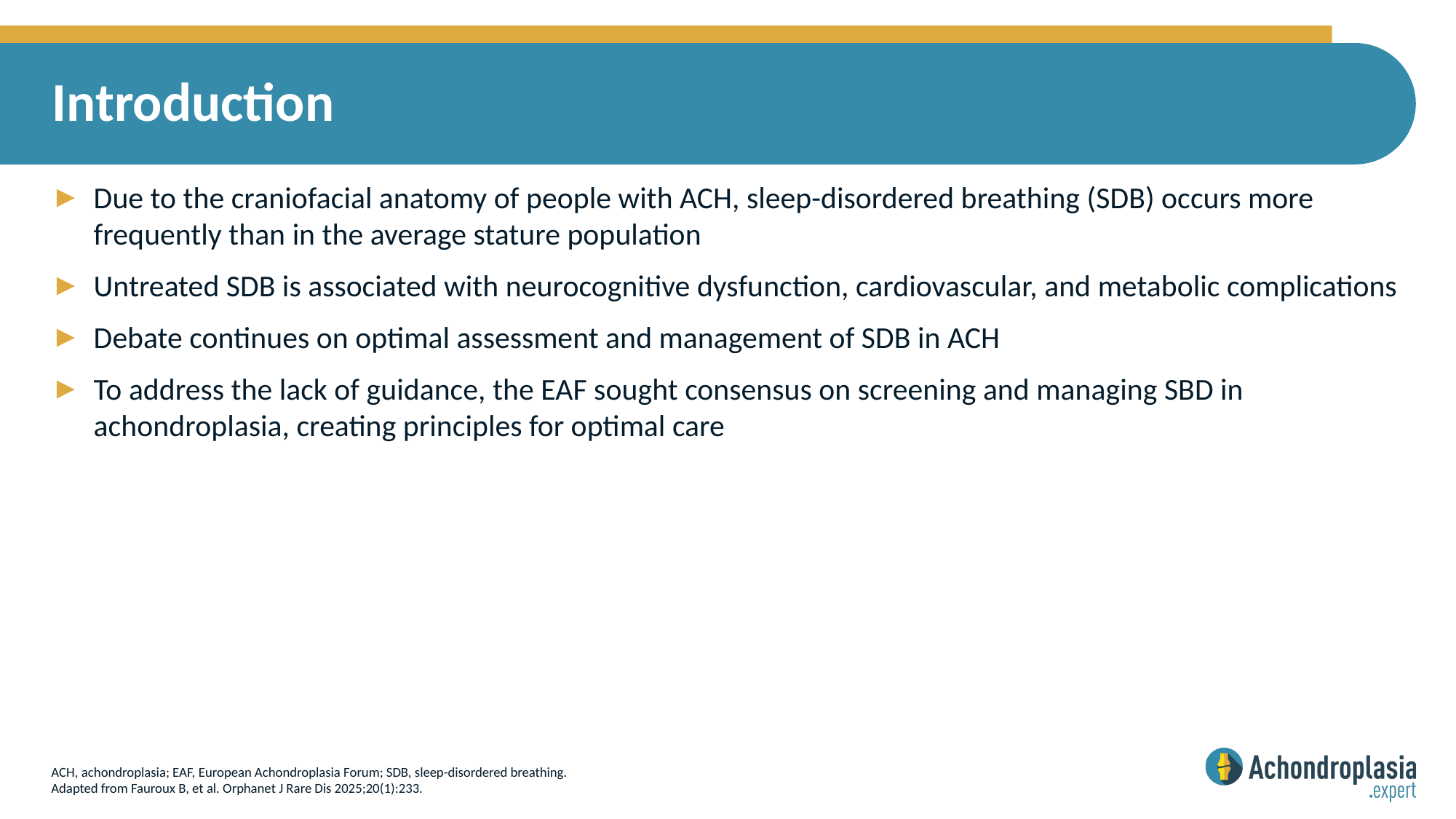

# Introduction
Due to the craniofacial anatomy of people with ACH, sleep-disordered breathing (SDB) occurs more frequently than in the average stature population
Untreated SDB is associated with neurocognitive dysfunction, cardiovascular, and metabolic complications
Debate continues on optimal assessment and management of SDB in ACH
To address the lack of guidance, the EAF sought consensus on screening and managing SBD in achondroplasia, creating principles for optimal care
ACH, achondroplasia; EAF, European Achondroplasia Forum; SDB, sleep-disordered breathing.
Adapted from Fauroux B, et al. Orphanet J Rare Dis 2025;20(1):233.